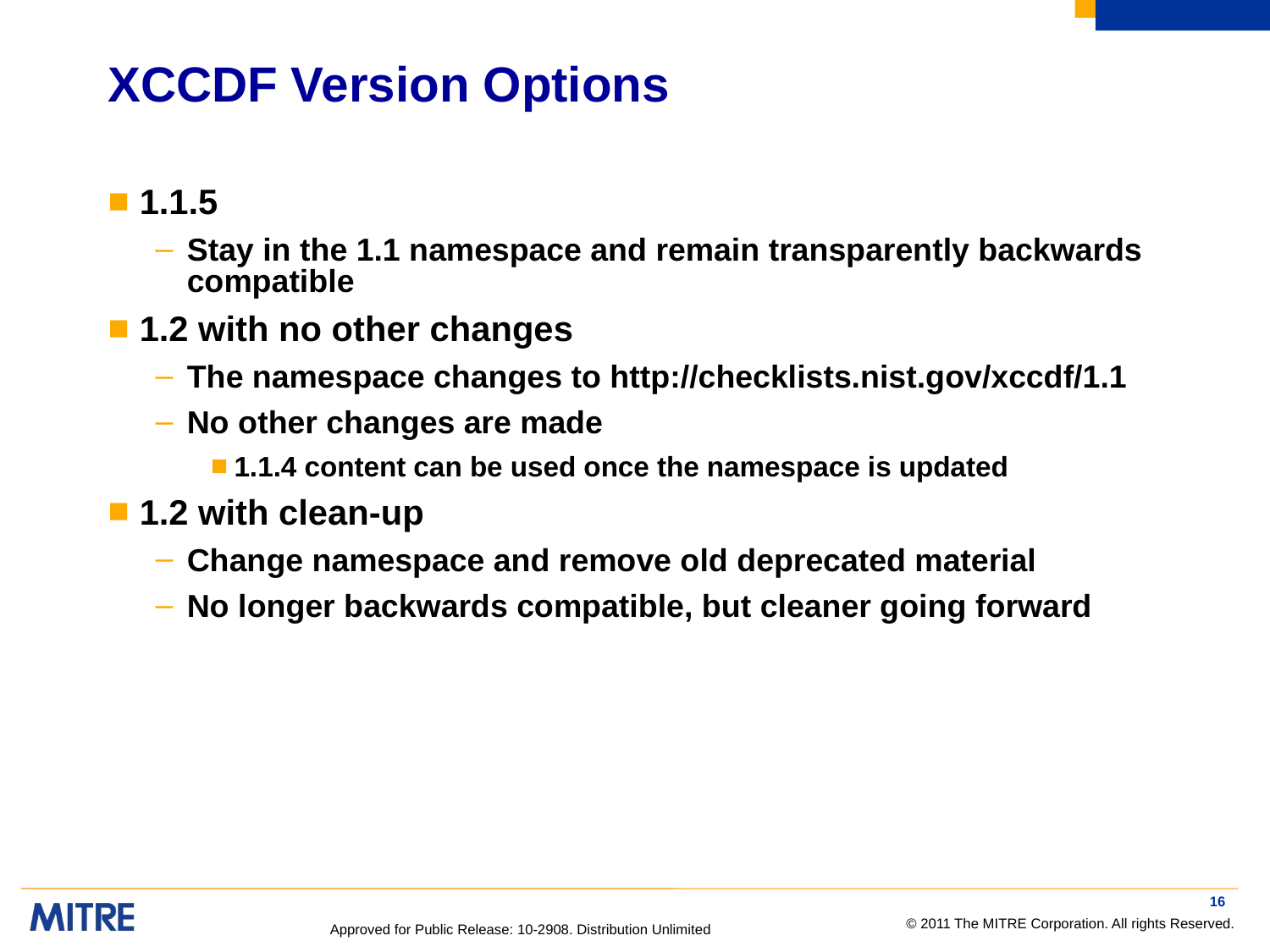

# XCCDF Version Options
1.1.5
Stay in the 1.1 namespace and remain transparently backwards compatible
1.2 with no other changes
The namespace changes to http://checklists.nist.gov/xccdf/1.1
No other changes are made
1.1.4 content can be used once the namespace is updated
1.2 with clean-up
Change namespace and remove old deprecated material
No longer backwards compatible, but cleaner going forward
16